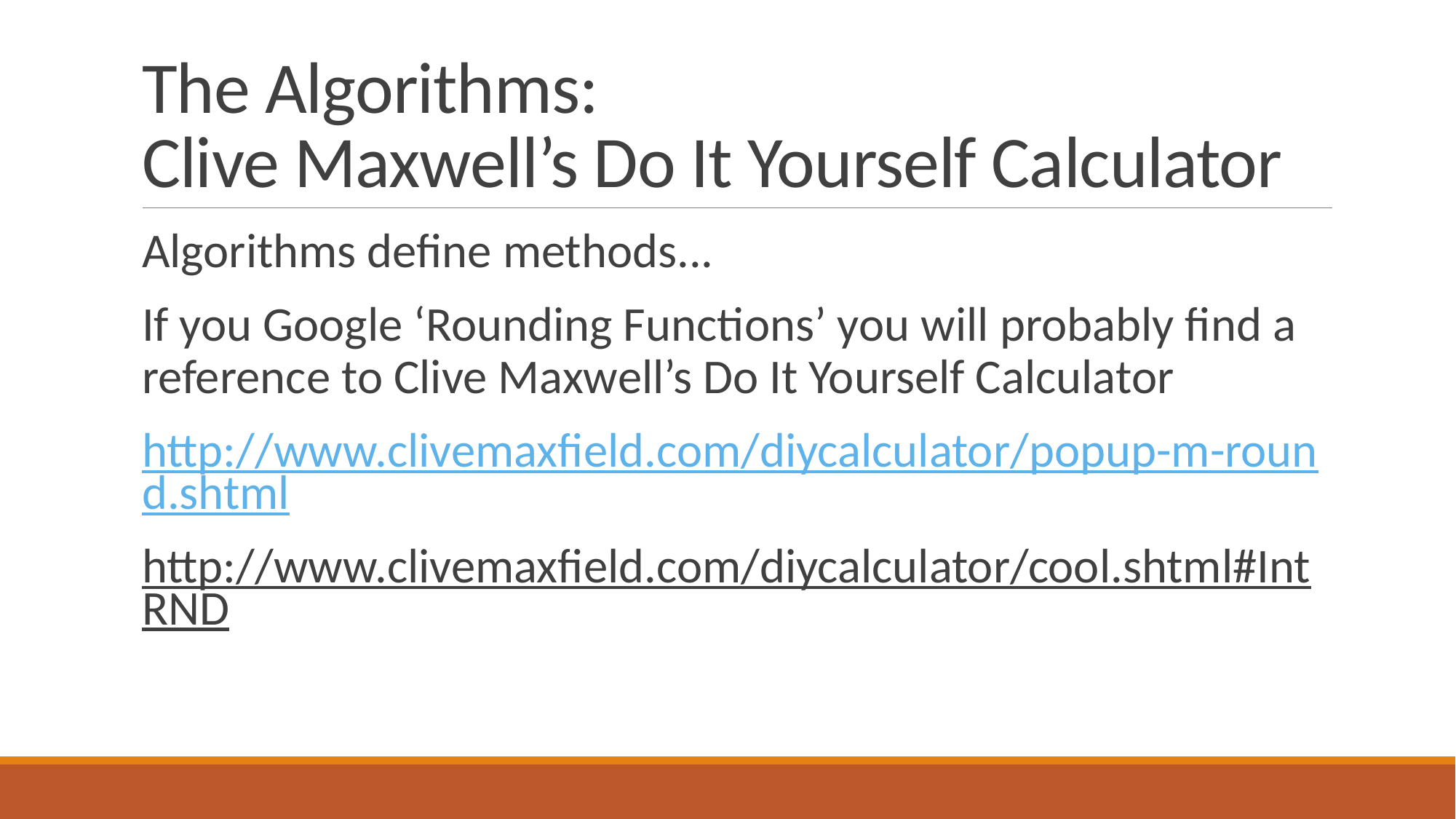

# The Algorithms: Clive Maxwell’s Do It Yourself Calculator
Algorithms define methods...
If you Google ‘Rounding Functions’ you will probably find a reference to Clive Maxwell’s Do It Yourself Calculator
http://www.clivemaxfield.com/diycalculator/popup-m-round.shtml
http://www.clivemaxfield.com/diycalculator/cool.shtml#IntRND